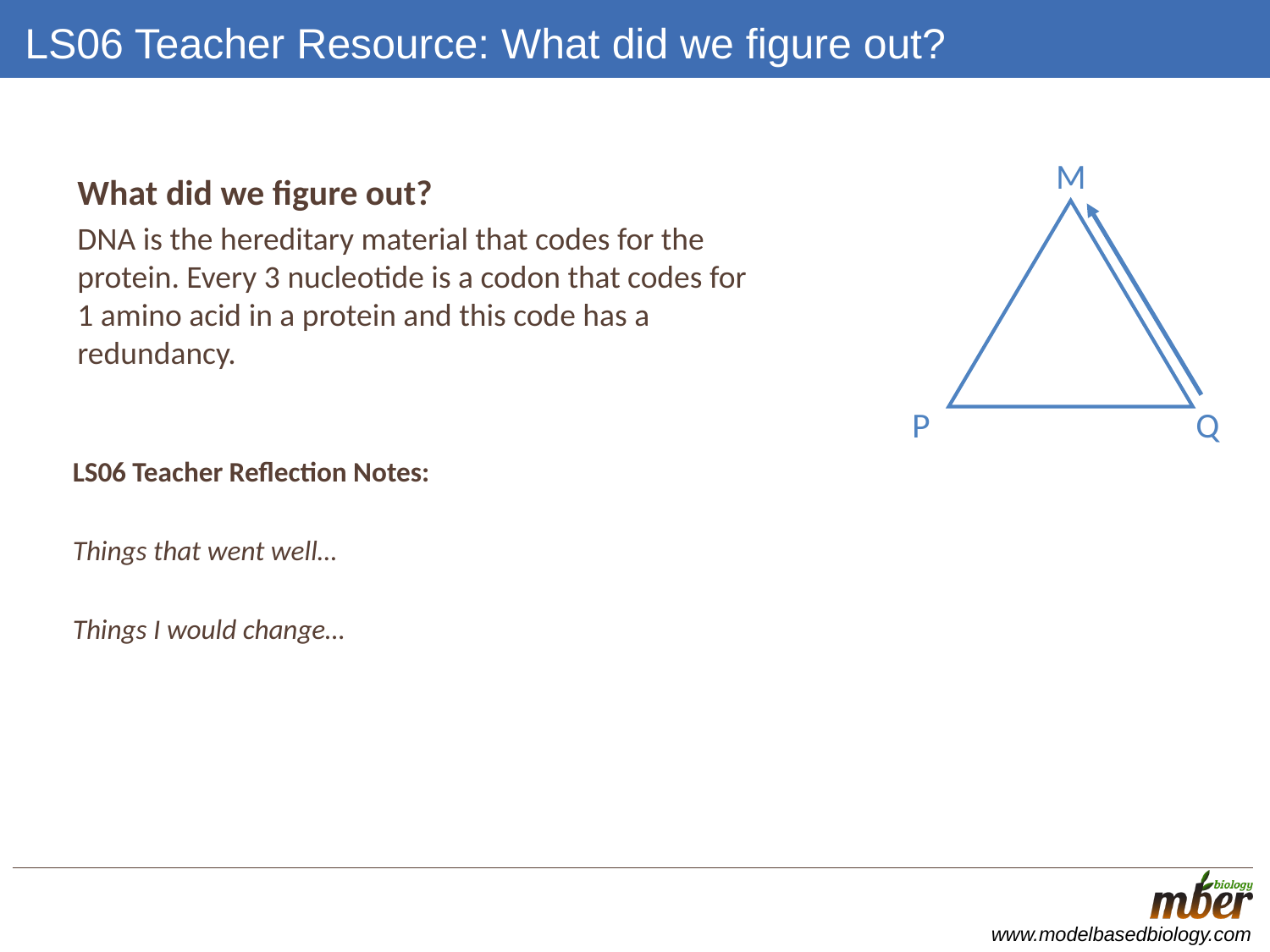

# LS06 Teacher Resource: What did we figure out?
M

Q
P
What did we figure out?
DNA is the hereditary material that codes for the protein. Every 3 nucleotide is a codon that codes for 1 amino acid in a protein and this code has a redundancy.

LS06 Teacher Reflection Notes:

Things that went well…

Things I would change…